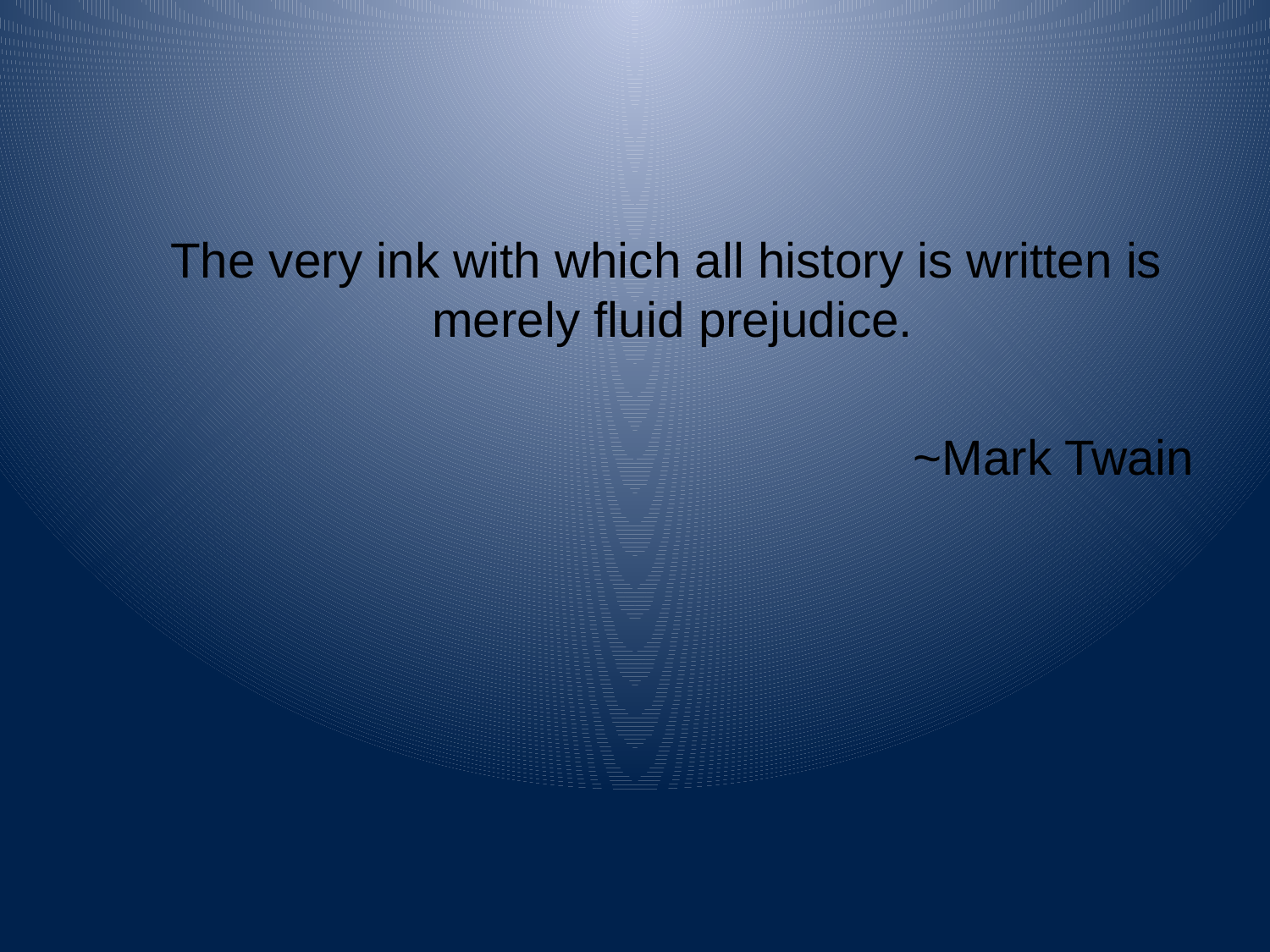

The very ink with which all history is written is merely fluid prejudice.

~Mark Twain